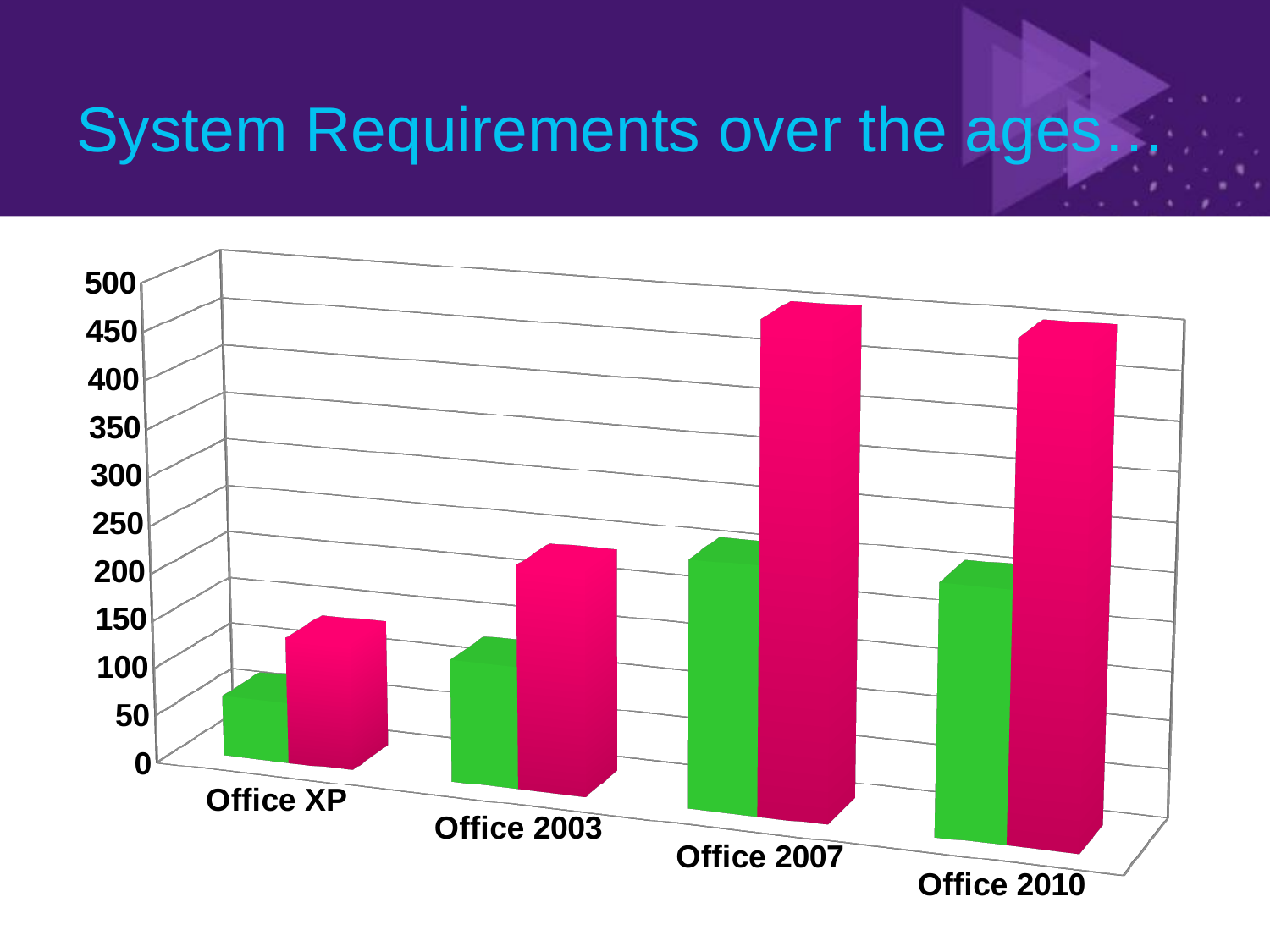

# System Requirements over the ages…

[unsupported chart]